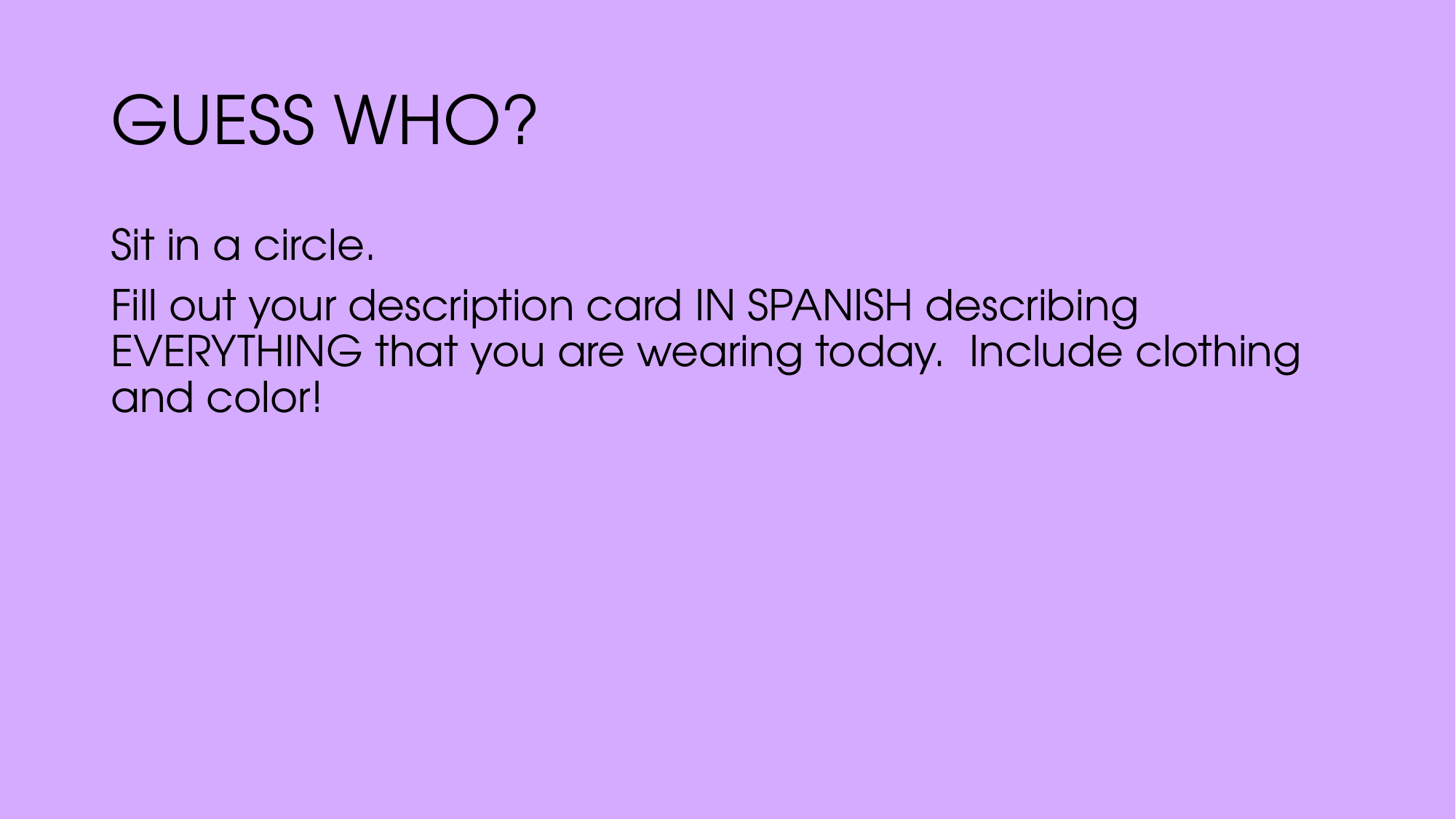

# GUESS WHO?
Sit in a circle.
Fill out your description card IN SPANISH describing EVERYTHING that you are wearing today.  Include clothing and color!